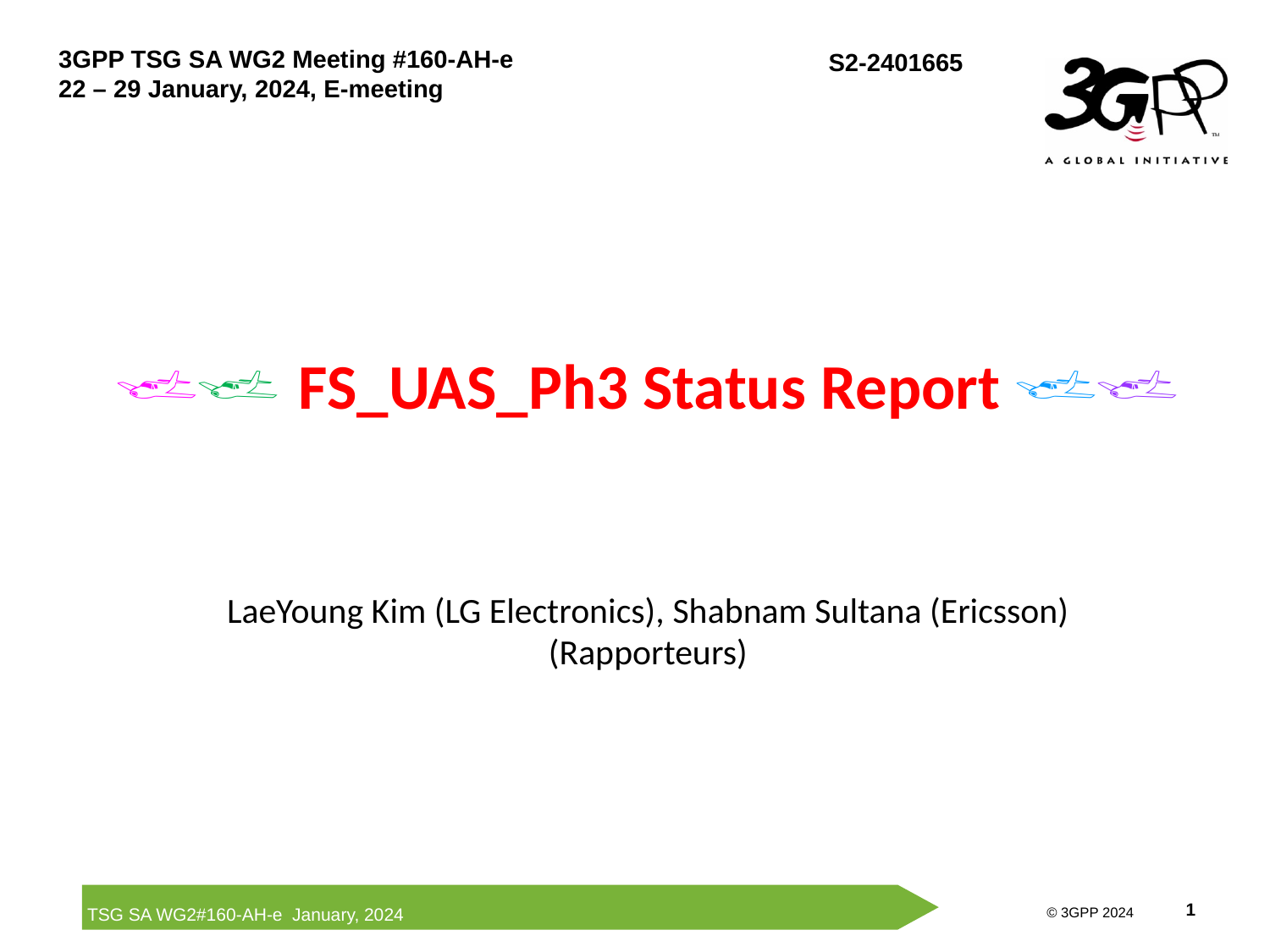

# 🛩🛩 FS_UAS_Ph3 Status Report 🛩🛩
LaeYoung Kim (LG Electronics), Shabnam Sultana (Ericsson)
(Rapporteurs)